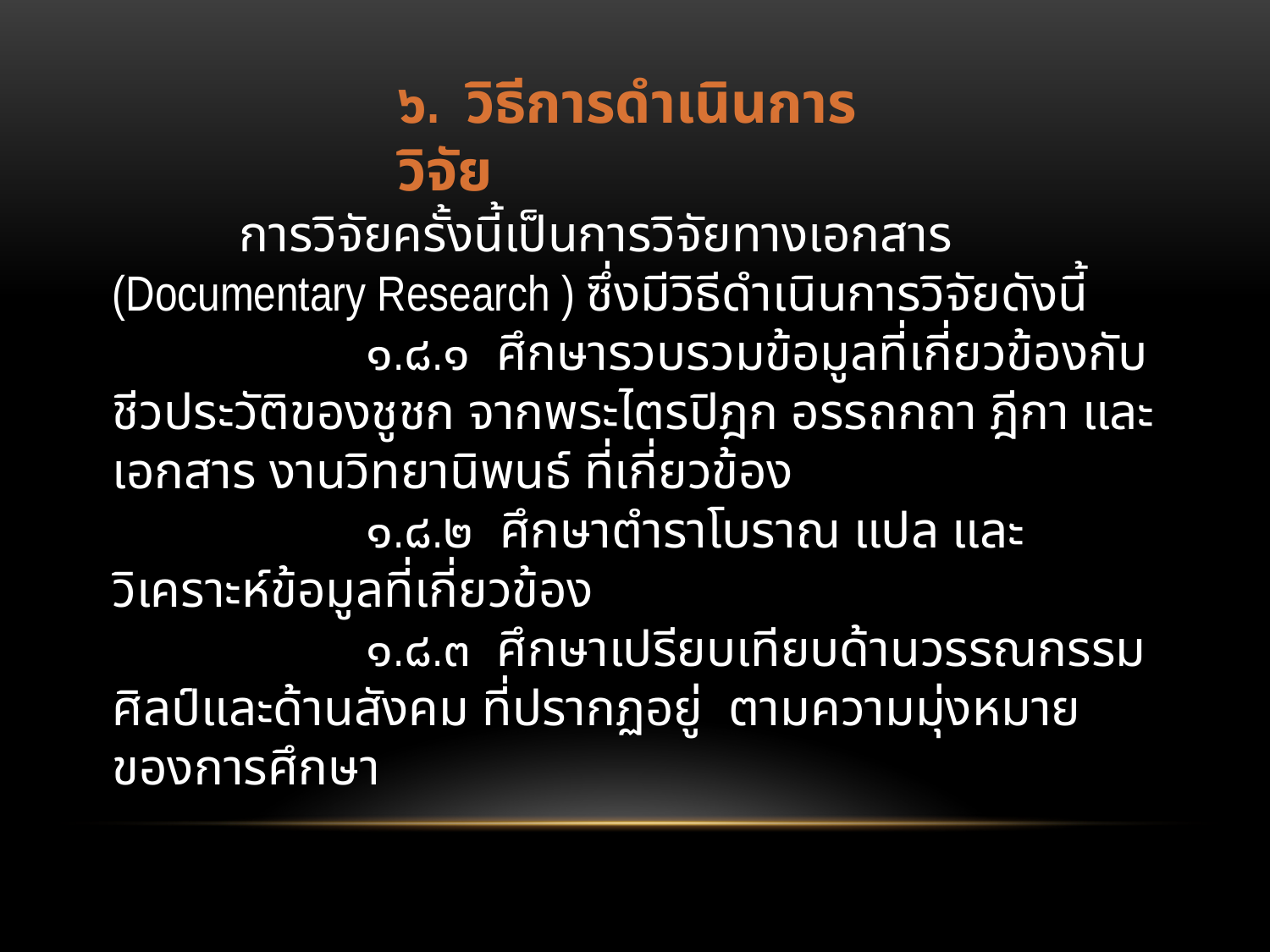

๖.  วิธีการดำเนินการวิจัย
	การวิจัยครั้งนี้เป็นการวิจัยทางเอกสาร (Documentary Research ) ซึ่งมีวิธีดำเนินการวิจัยดังนี้
		๑.๘.๑  ศึกษารวบรวมข้อมูลที่เกี่ยวข้องกับชีวประวัติของชูชก จากพระไตรปิฎก อรรถกถา ฎีกา และเอกสาร งานวิทยานิพนธ์ ที่เกี่ยวข้อง
		๑.๘.๒  ศึกษาตำราโบราณ แปล และวิเคราะห์ข้อมูลที่เกี่ยวข้อง
		๑.๘.๓  ศึกษาเปรียบเทียบด้านวรรณกรรมศิลป์และด้านสังคม ที่ปรากฏอยู่  ตามความมุ่งหมายของการศึกษา